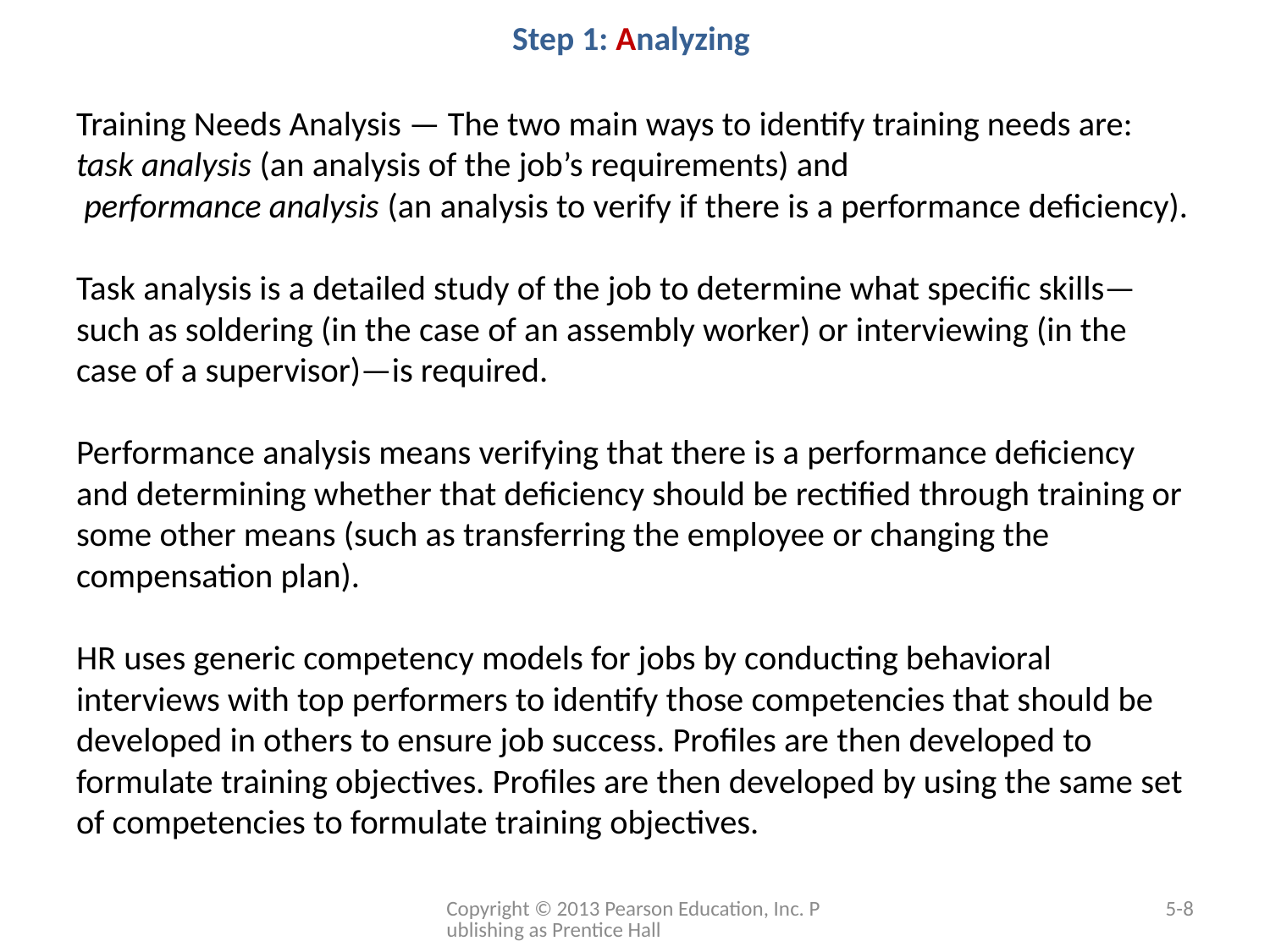

# Step 1: Analyzing
Training Needs Analysis — The two main ways to identify training needs are:
task analysis (an analysis of the job’s requirements) and
 performance analysis (an analysis to verify if there is a performance deficiency).

Task analysis is a detailed study of the job to determine what specific skills—such as soldering (in the case of an assembly worker) or interviewing (in the case of a supervisor)—is required.

Performance analysis means verifying that there is a performance deficiency and determining whether that deficiency should be rectified through training or some other means (such as transferring the employee or changing the compensation plan).

HR uses generic competency models for jobs by conducting behavioral interviews with top performers to identify those competencies that should be developed in others to ensure job success. Profiles are then developed to formulate training objectives. Profiles are then developed by using the same set of competencies to formulate training objectives.

Copyright © 2013 Pearson Education, Inc. Publishing as Prentice Hall
5-8